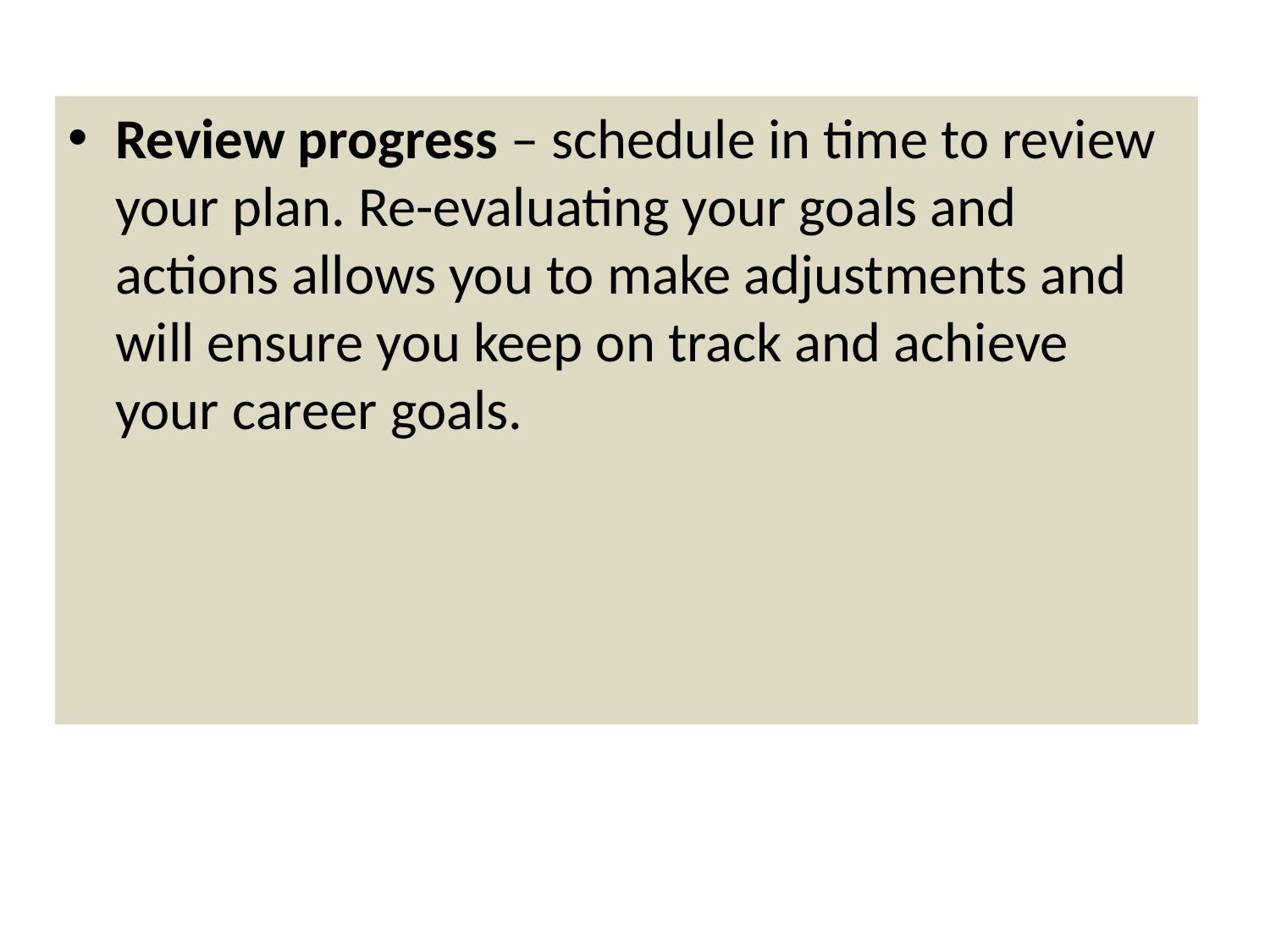

Review progress – schedule in time to review your plan. Re-evaluating your goals and actions allows you to make adjustments and will ensure you keep on track and achieve your career goals.